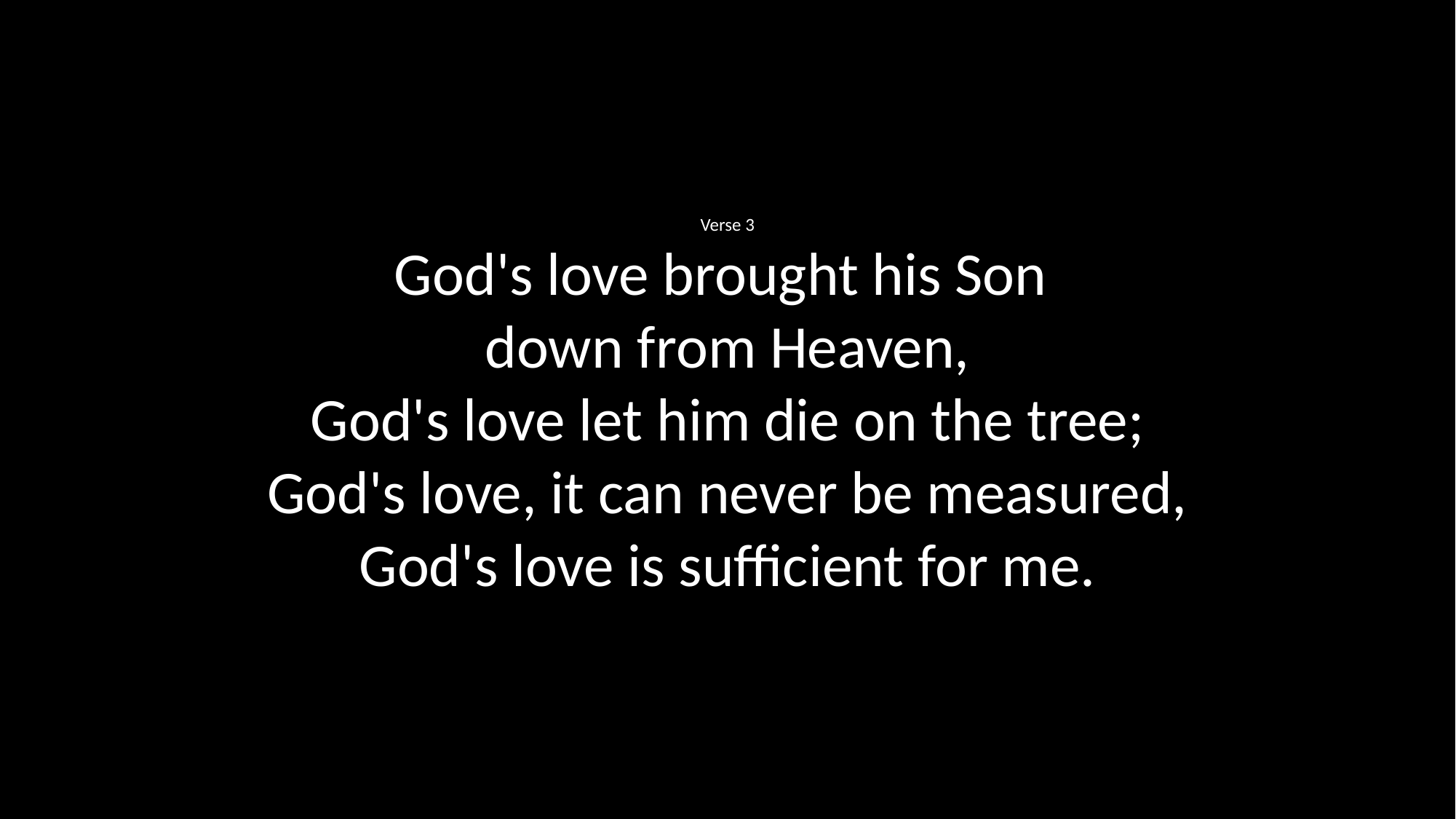

Verse 3
God's love brought his Son
down from Heaven,
God's love let him die on the tree;
God's love, it can never be measured,
God's love is sufficient for me.